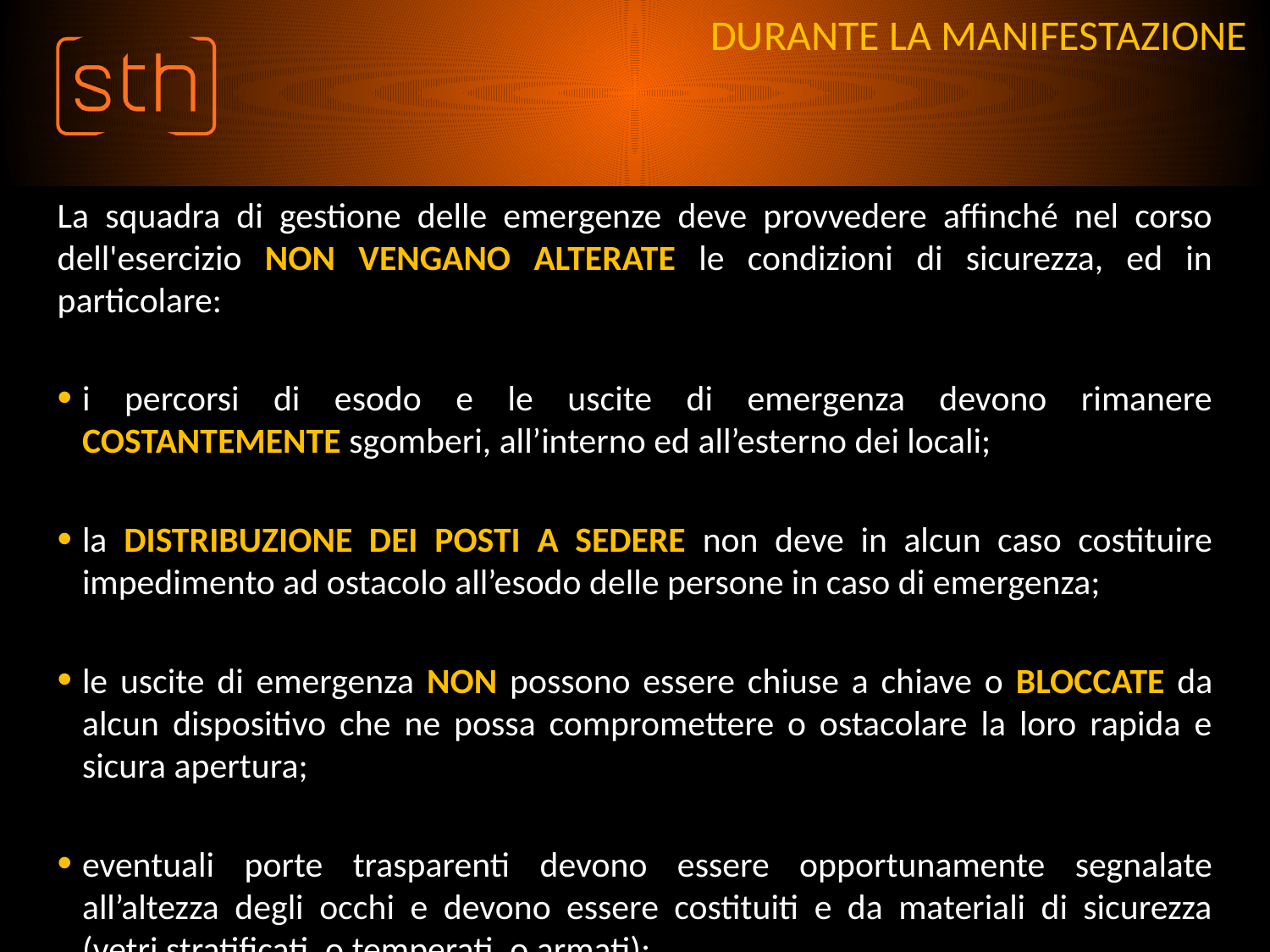

# DURANTE LA MANIFESTAZIONE
La squadra di gestione delle emergenze deve provvedere affinché nel corso dell'esercizio NON VENGANO ALTERATE le condizioni di sicurezza, ed in particolare:

i percorsi di esodo e le uscite di emergenza devono rimanere COSTANTEMENTE sgomberi, all’interno ed all’esterno dei locali;

la DISTRIBUZIONE DEI POSTI A SEDERE non deve in alcun caso costituire impedimento ad ostacolo all’esodo delle persone in caso di emergenza;

le uscite di emergenza NON possono essere chiuse a chiave o BLOCCATE da alcun dispositivo che ne possa compromettere o ostacolare la loro rapida e sicura apertura;

eventuali porte trasparenti devono essere opportunamente segnalate all’altezza degli occhi e devono essere costituiti e da materiali di sicurezza (vetri stratificati, o temperati, o armati);